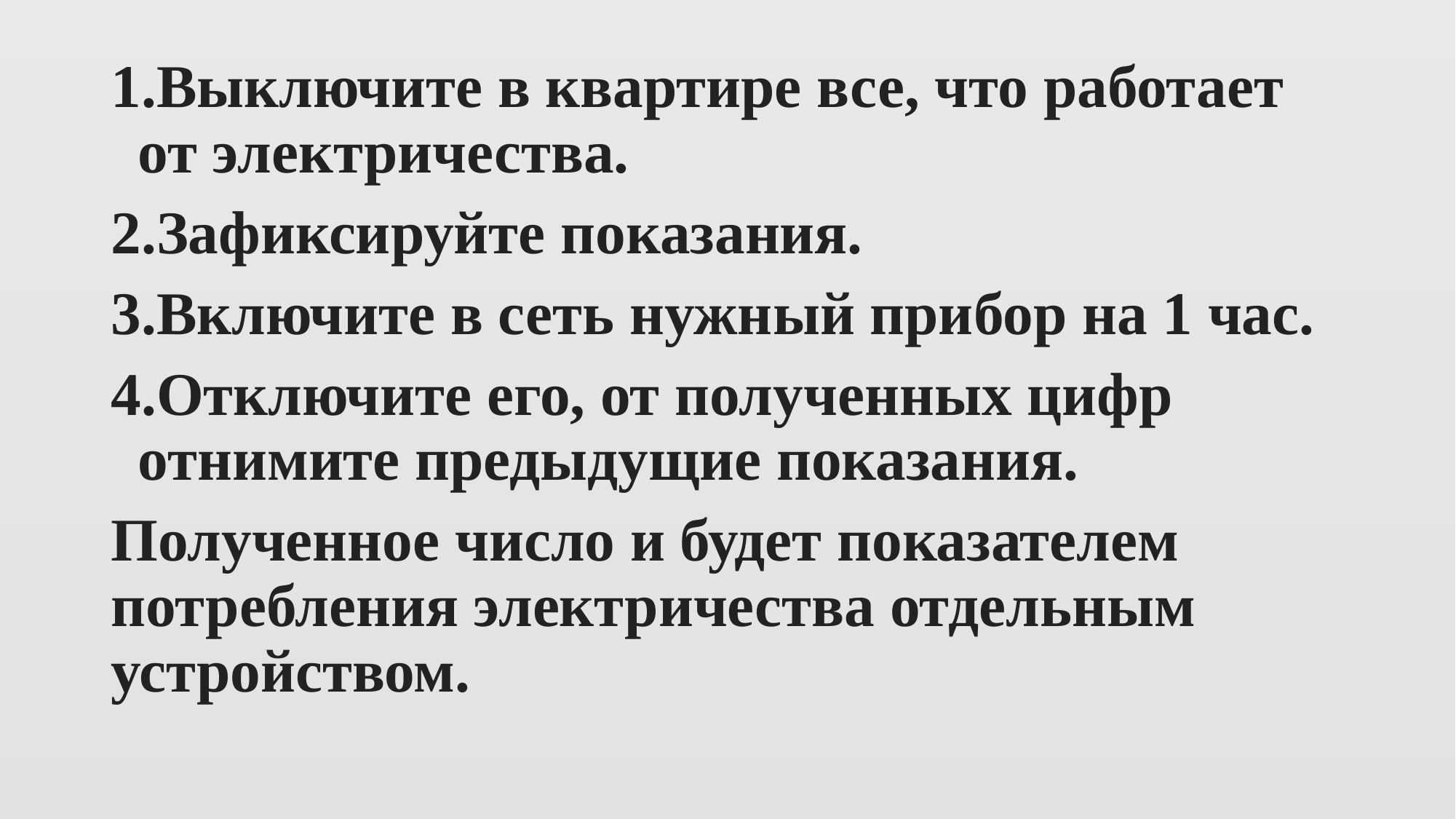

Выключите в квартире все, что работает от электричества.
Зафиксируйте показания.
Включите в сеть нужный прибор на 1 час.
Отключите его, от полученных цифр отнимите предыдущие показания.
Полученное число и будет показателем потребления электричества отдельным устройством.